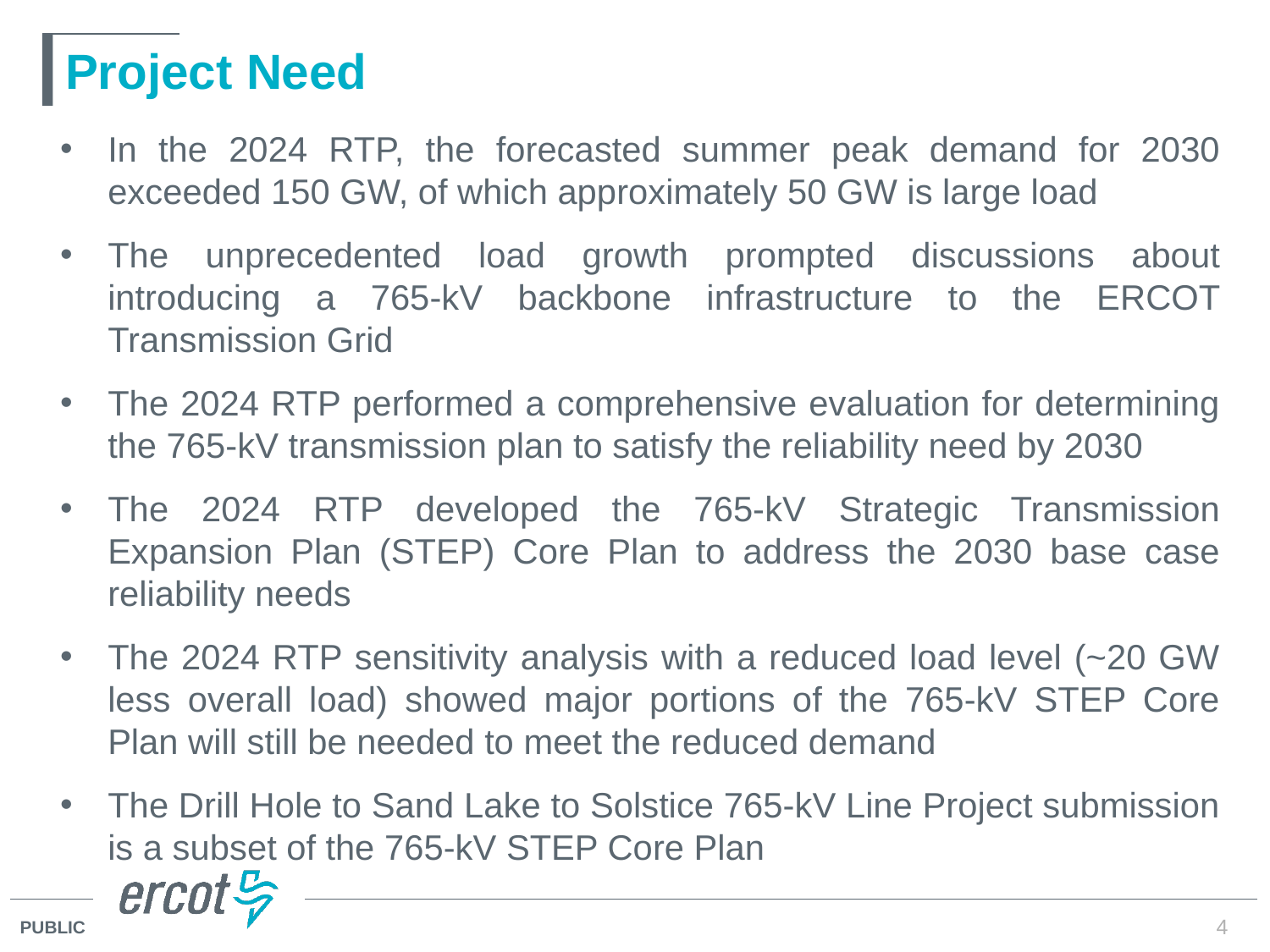

# Project Need
In the 2024 RTP, the forecasted summer peak demand for 2030 exceeded 150 GW, of which approximately 50 GW is large load
The unprecedented load growth prompted discussions about introducing a 765-kV backbone infrastructure to the ERCOT Transmission Grid
The 2024 RTP performed a comprehensive evaluation for determining the 765-kV transmission plan to satisfy the reliability need by 2030
The 2024 RTP developed the 765-kV Strategic Transmission Expansion Plan (STEP) Core Plan to address the 2030 base case reliability needs
The 2024 RTP sensitivity analysis with a reduced load level (~20 GW less overall load) showed major portions of the 765-kV STEP Core Plan will still be needed to meet the reduced demand
The Drill Hole to Sand Lake to Solstice 765-kV Line Project submission is a subset of the 765-kV STEP Core Plan
4